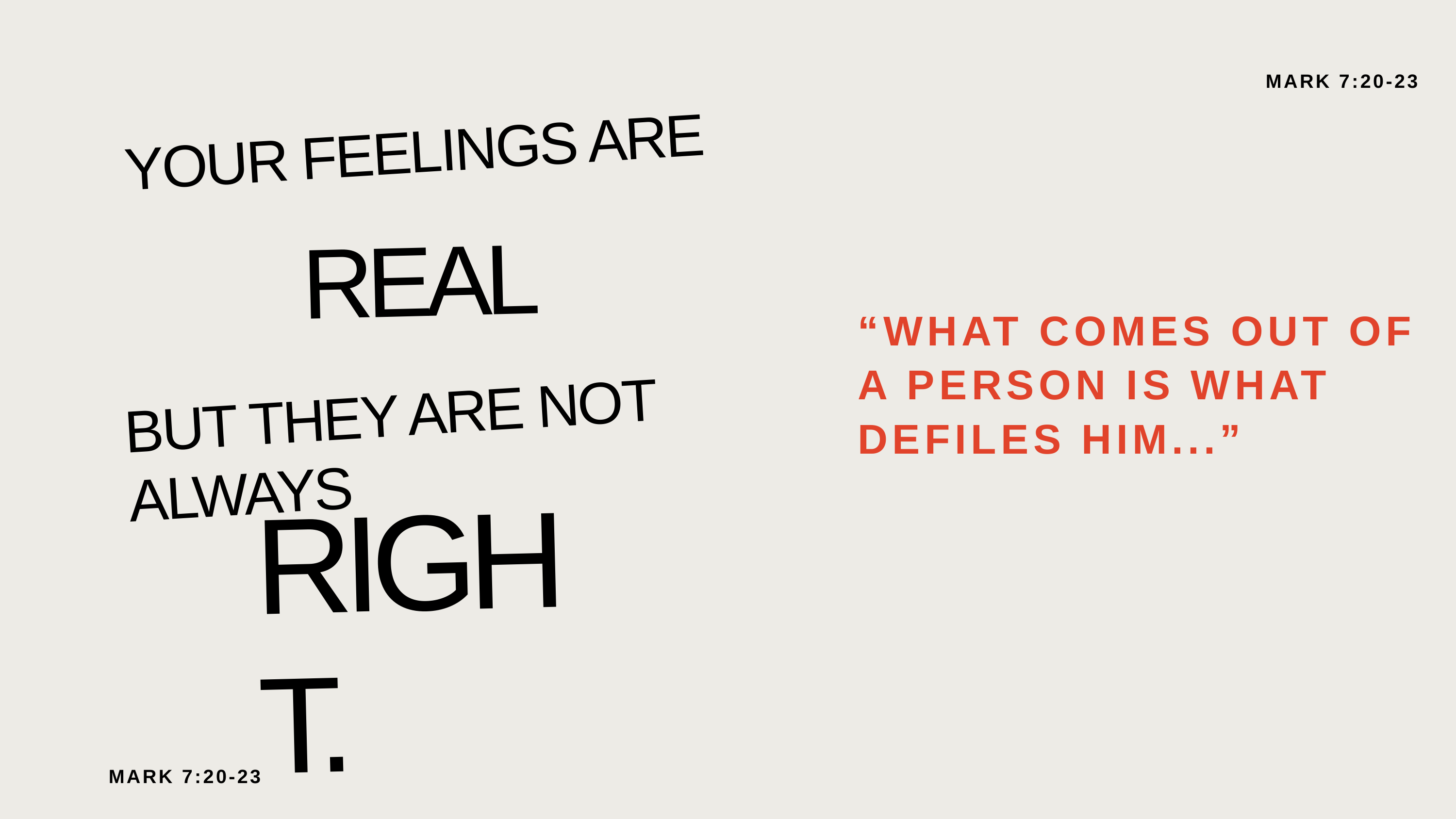

MARK 7:20-23
YOUR FEELINGS ARE
REAL
“WHAT COMES OUT OF A PERSON IS WHAT DEFILES HIM...”
BUT THEY ARE NOT ALWAYS
RIGHT.
MARK 7:20-23